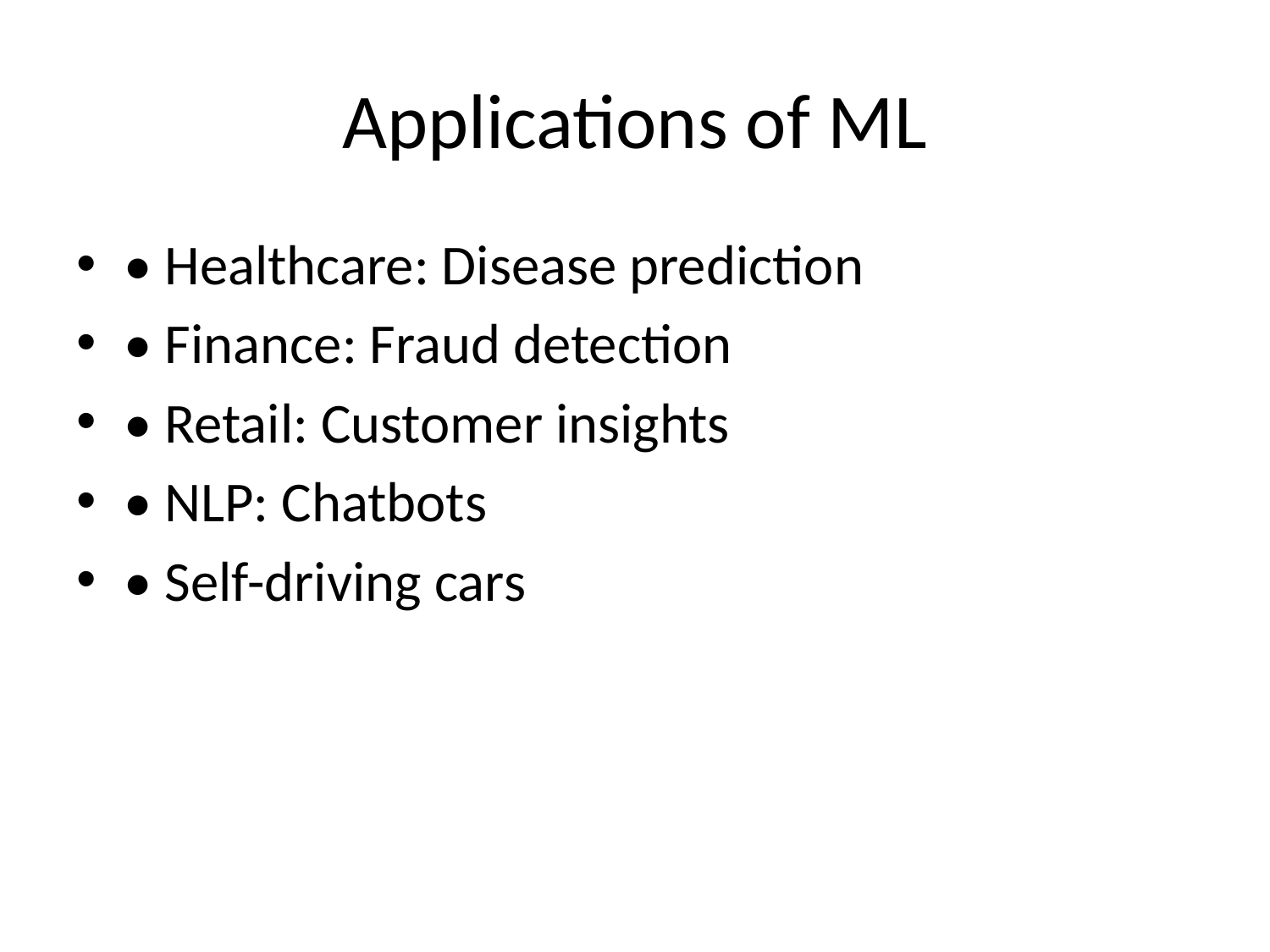

# Applications of ML
• Healthcare: Disease prediction
• Finance: Fraud detection
• Retail: Customer insights
• NLP: Chatbots
• Self-driving cars